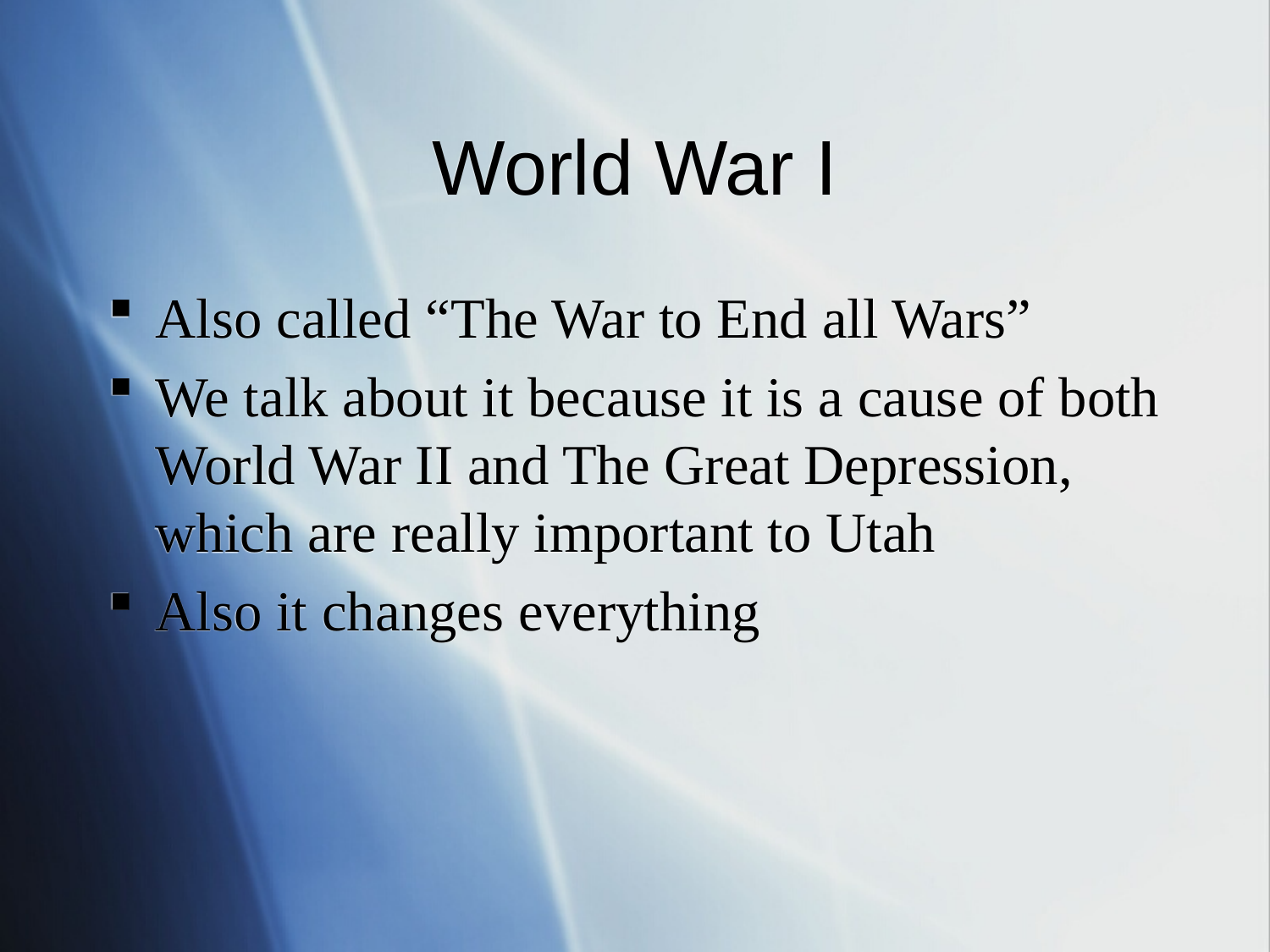

# World War I
Also called “The War to End all Wars”
We talk about it because it is a cause of both World War II and The Great Depression, which are really important to Utah
Also it changes everything